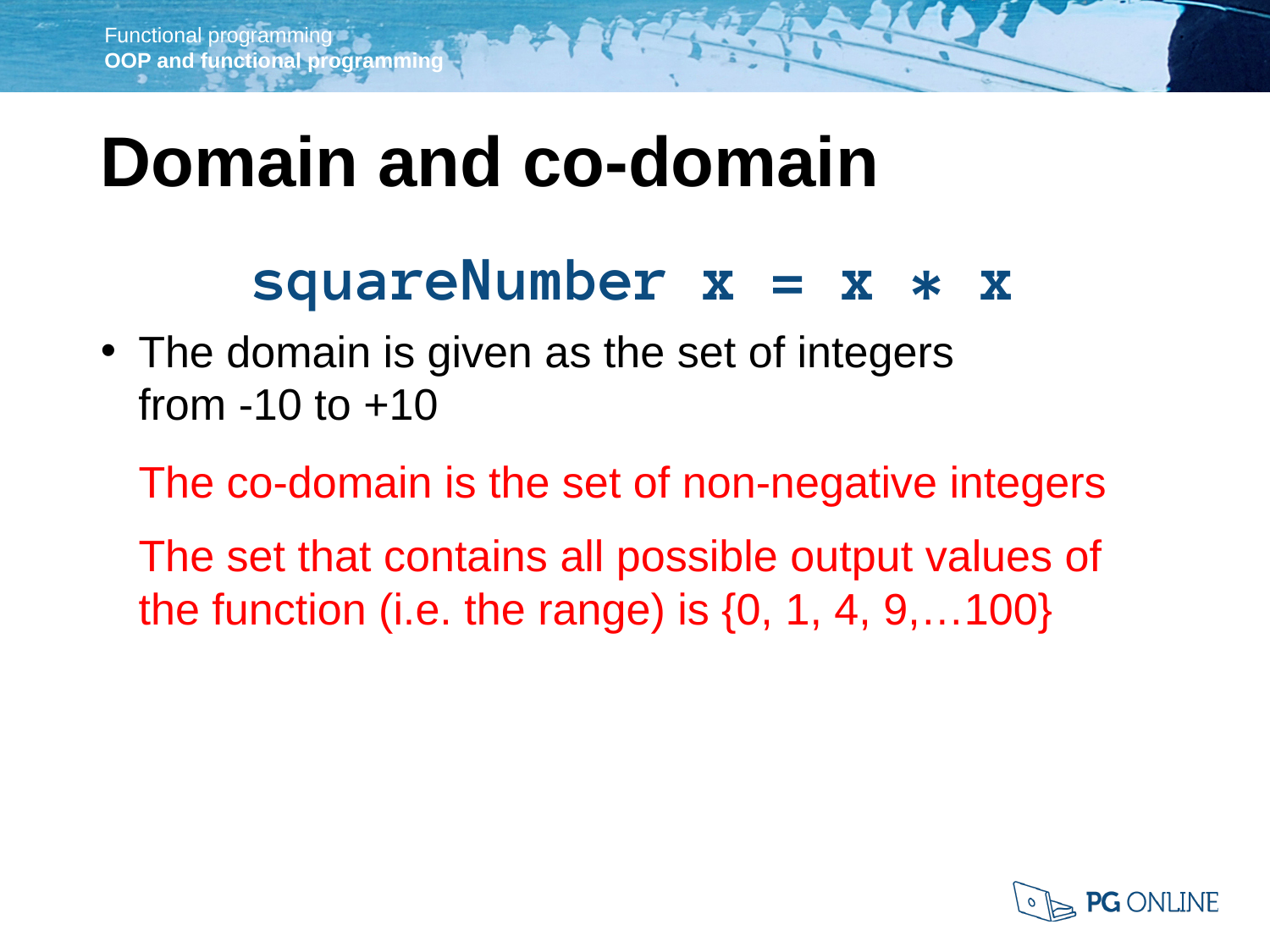

Domain and co-domain
squareNumber x = x * x
The domain is given as the set of integers
from -10 to +10
The co-domain is the set of non-negative integers
The set that contains all possible output values of the function (i.e. the range) is {0, 1, 4, 9,…100}